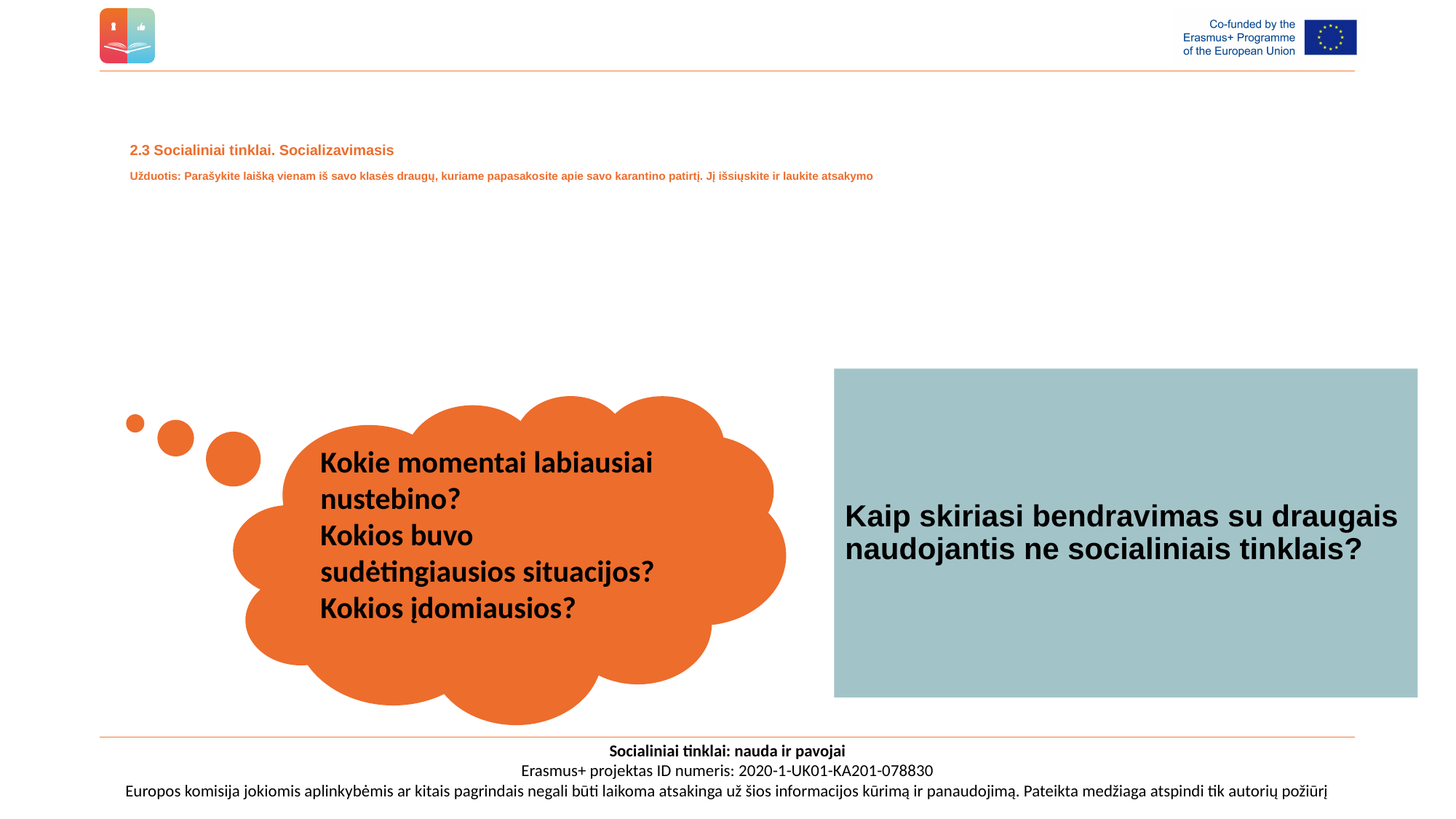

# 2.3 Socialiniai tinklai. Socializavimasis Užduotis: Parašykite laišką vienam iš savo klasės draugų, kuriame papasakosite apie savo karantino patirtį. Jį išsiųskite ir laukite atsakymo
Kaip skiriasi bendravimas su draugais naudojantis ne socialiniais tinklais?
Kokie momentai labiausiai nustebino?
Kokios buvo sudėtingiausios situacijos? Kokios įdomiausios?

Socialiniai tinklai: nauda ir pavojai
Erasmus+ projektas ID numeris: 2020-1-UK01-KA201-078830
Europos komisija jokiomis aplinkybėmis ar kitais pagrindais negali būti laikoma atsakinga už šios informacijos kūrimą ir panaudojimą. Pateikta medžiaga atspindi tik autorių požiūrį